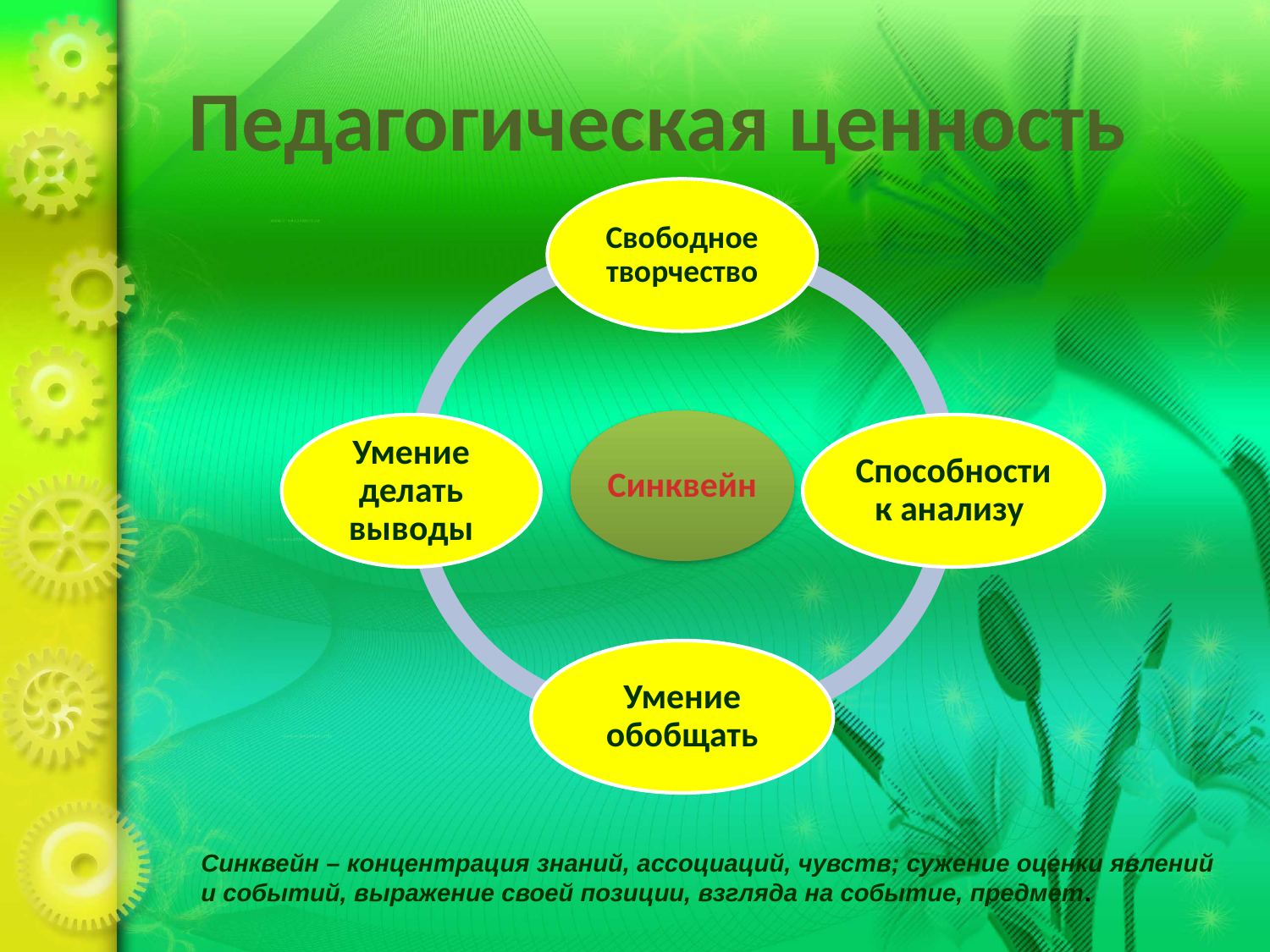

# Педагогическая ценность
Синквейн
Свободное творчество
Способности к анализу
Умение обобщать
Умение делать выводы
Синквейн – концентрация знаний, ассоциаций, чувств; сужение оценки явлений и событий, выражение своей позиции, взгляда на событие, предмет.